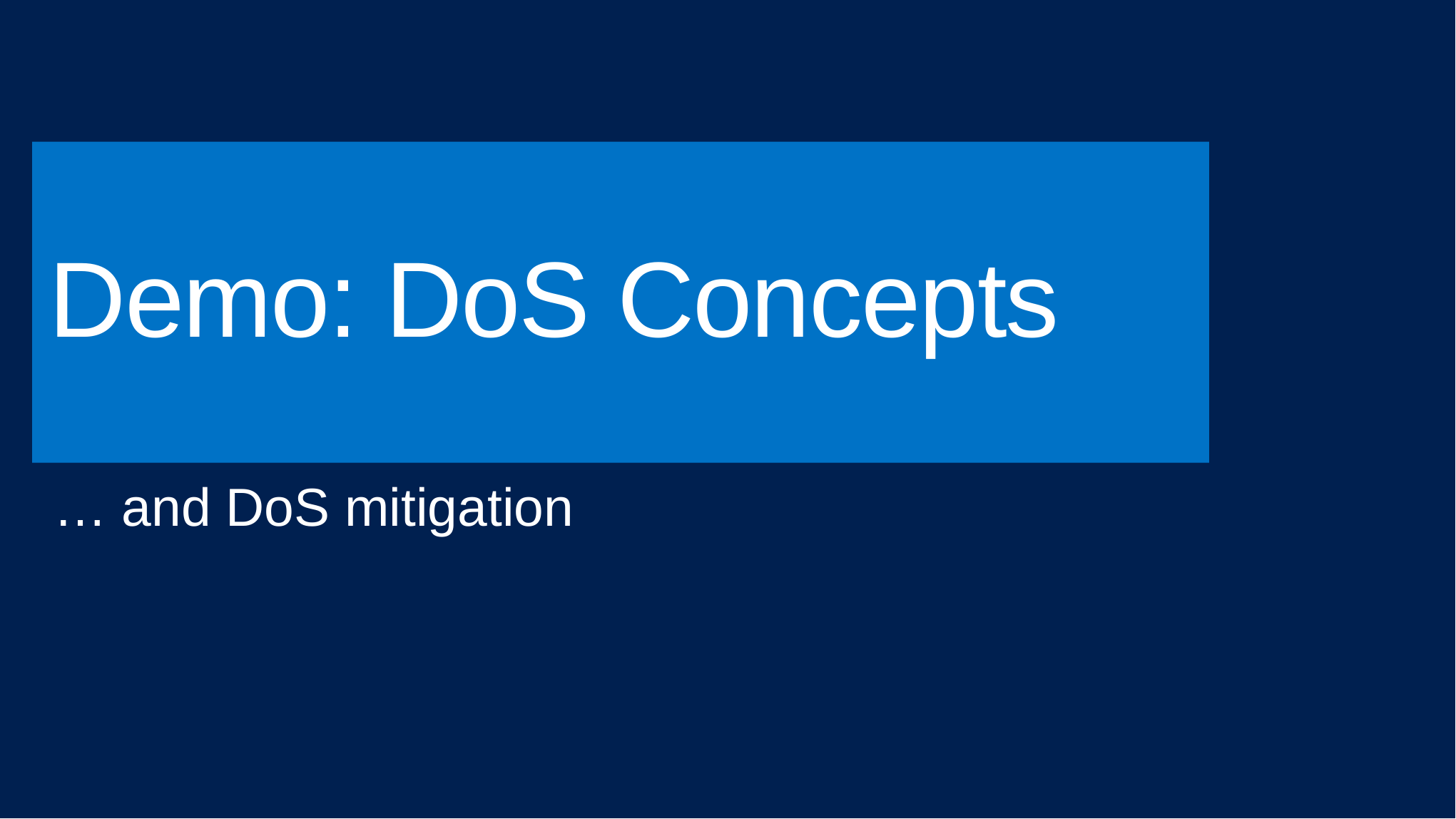

# Demo: DoS Concepts
… and DoS mitigation